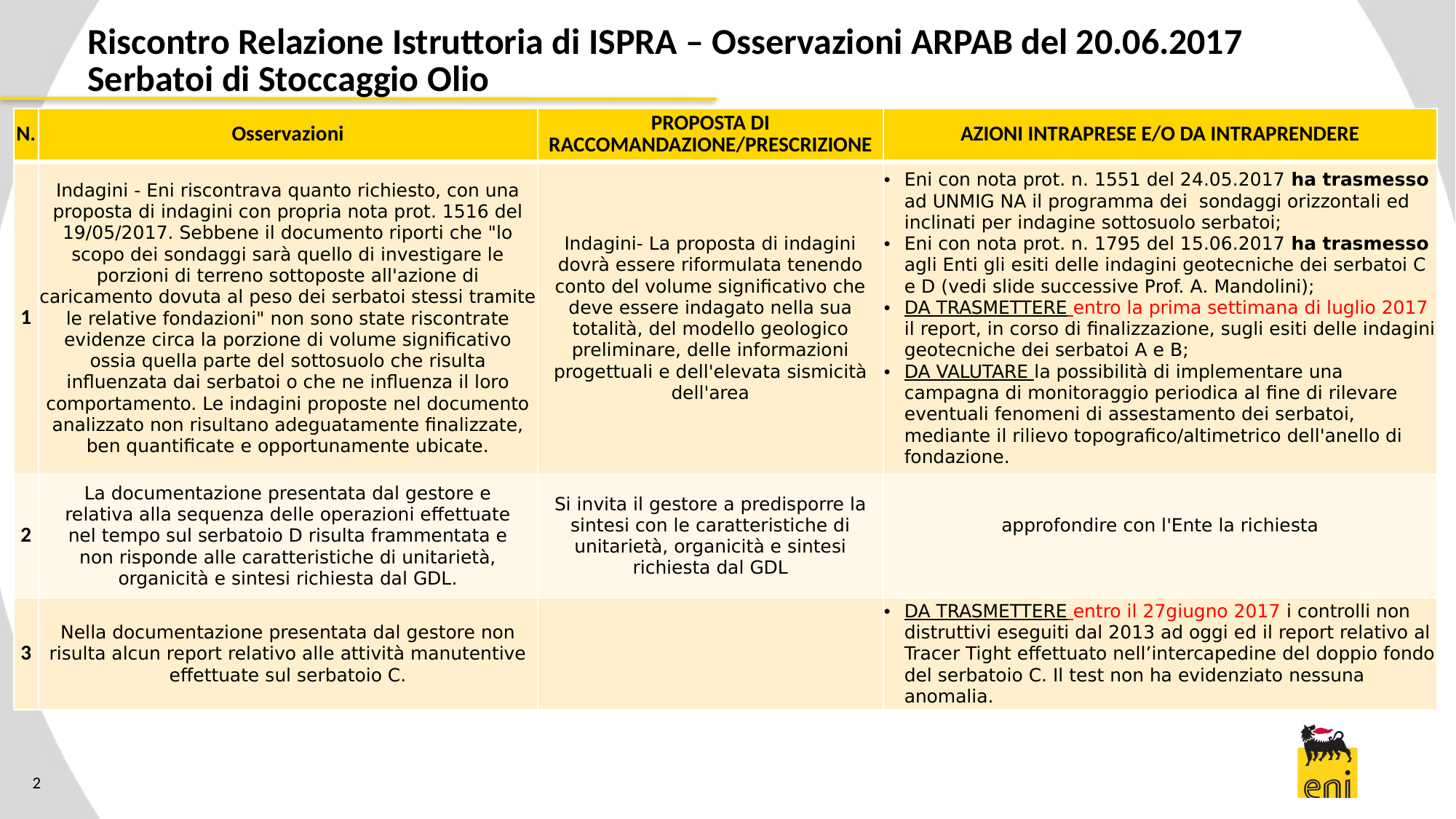

# Riscontro Relazione Istruttoria di ISPRA – Osservazioni ARPAB del 20.06.2017 Serbatoi di Stoccaggio Olio
| N. | Osservazioni | PROPOSTA DI RACCOMANDAZIONE/PRESCRIZIONE | AZIONI INTRAPRESE E/O DA INTRAPRENDERE |
| --- | --- | --- | --- |
| 1 | Indagini - Eni riscontrava quanto richiesto, con una proposta di indagini con propria nota prot. 1516 del 19/05/2017. Sebbene il documento riporti che "lo scopo dei sondaggi sarà quello di investigare le porzioni di terreno sottoposte all'azione di caricamento dovuta al peso dei serbatoi stessi tramite le relative fondazioni" non sono state riscontrate evidenze circa la porzione di volume significativo ossia quella parte del sottosuolo che risulta influenzata dai serbatoi o che ne influenza il loro comportamento. Le indagini proposte nel documento analizzato non risultano adeguatamente finalizzate, ben quantificate e opportunamente ubicate. | Indagini- La proposta di indagini dovrà essere riformulata tenendo conto del volume significativo che deve essere indagato nella sua totalità, del modello geologico preliminare, delle informazioni progettuali e dell'elevata sismicità dell'area | Eni con nota prot. n. 1551 del 24.05.2017 ha trasmesso ad UNMIG NA il programma dei sondaggi orizzontali ed inclinati per indagine sottosuolo serbatoi; Eni con nota prot. n. 1795 del 15.06.2017 ha trasmesso agli Enti gli esiti delle indagini geotecniche dei serbatoi C e D (vedi slide successive Prof. A. Mandolini); DA TRASMETTERE entro la prima settimana di luglio 2017 il report, in corso di finalizzazione, sugli esiti delle indagini geotecniche dei serbatoi A e B; DA VALUTARE la possibilità di implementare una campagna di monitoraggio periodica al fine di rilevare eventuali fenomeni di assestamento dei serbatoi, mediante il rilievo topografico/altimetrico dell'anello di fondazione. |
| 2 | La documentazione presentata dal gestore e relativa alla sequenza delle operazioni effettuate nel tempo sul serbatoio D risulta frammentata e non risponde alle caratteristiche di unitarietà, organicità e sintesi richiesta dal GDL. | Si invita il gestore a predisporre la sintesi con le caratteristiche di unitarietà, organicità e sintesi richiesta dal GDL | approfondire con l'Ente la richiesta |
| 3 | Nella documentazione presentata dal gestore non risulta alcun report relativo alle attività manutentive effettuate sul serbatoio C. |  | DA TRASMETTERE entro il 27giugno 2017 i controlli non distruttivi eseguiti dal 2013 ad oggi ed il report relativo al Tracer Tight effettuato nell’intercapedine del doppio fondo del serbatoio C. Il test non ha evidenziato nessuna anomalia. |
2